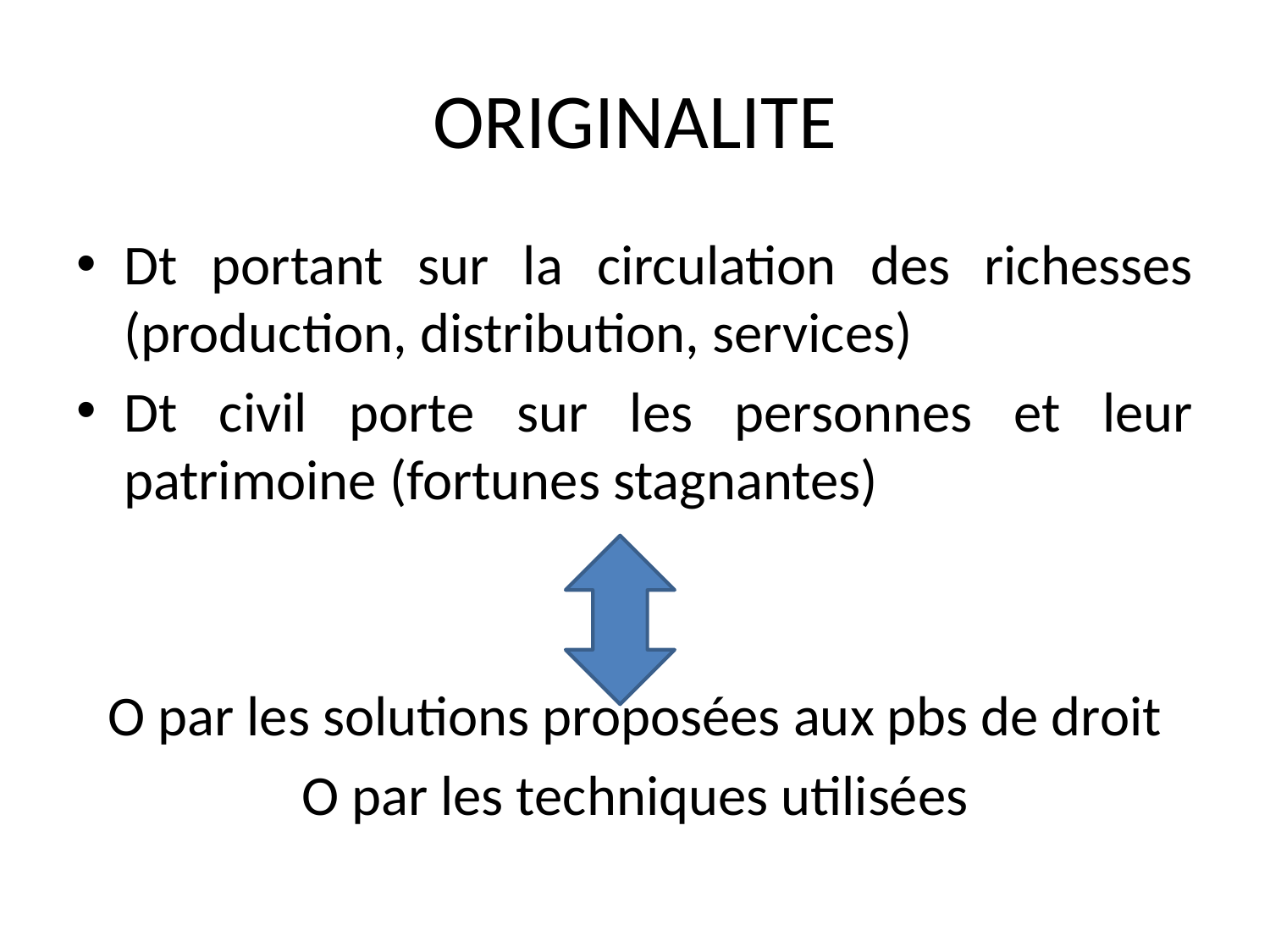

# ORIGINALITE
Dt portant sur la circulation des richesses (production, distribution, services)
Dt civil porte sur les personnes et leur patrimoine (fortunes stagnantes)

O par les solutions proposées aux pbs de droit
O par les techniques utilisées